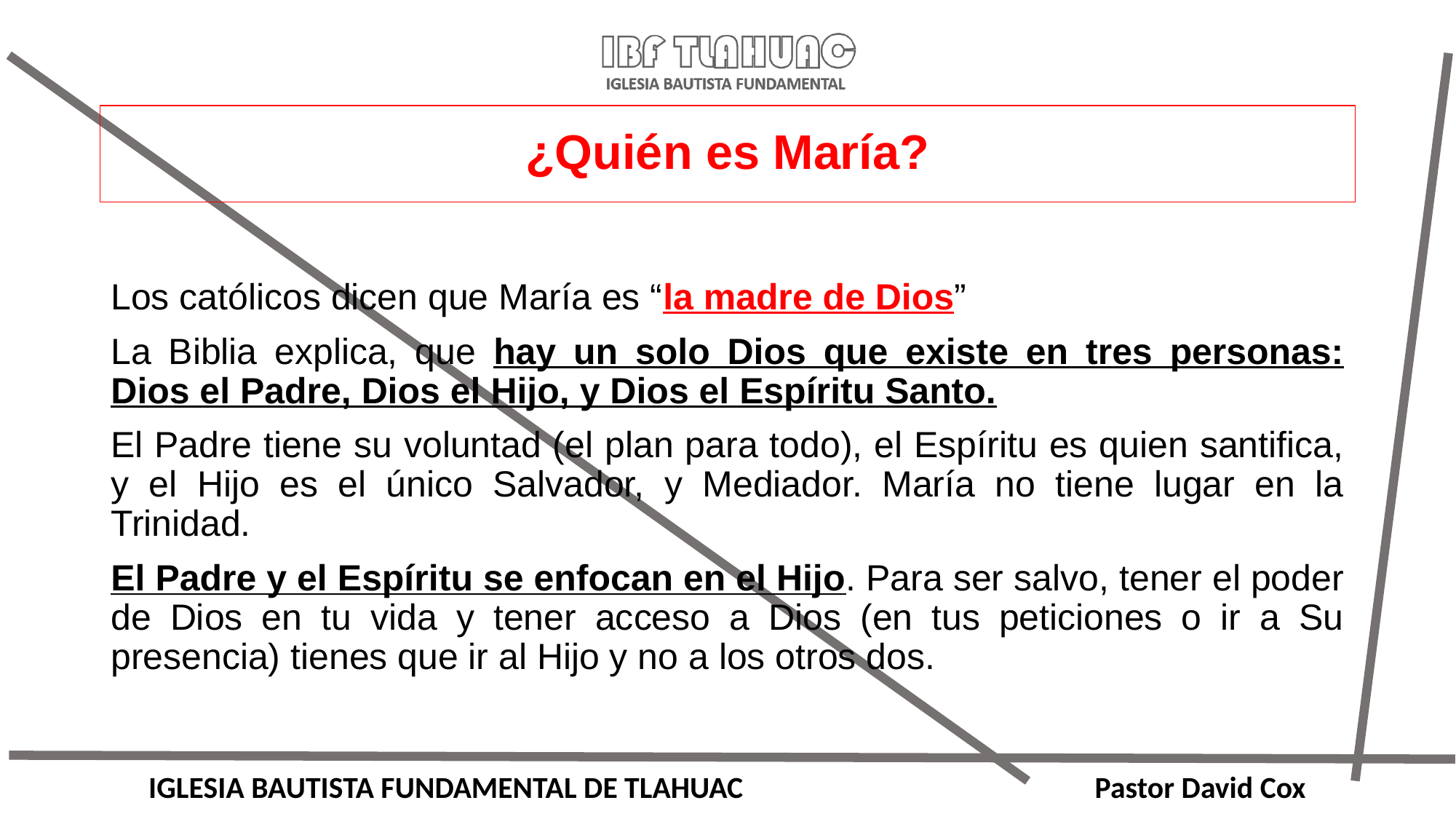

# ¿Quién es María?
Los católicos dicen que María es “la madre de Dios”
La Biblia explica, que hay un solo Dios que existe en tres personas: Dios el Padre, Dios el Hijo, y Dios el Espíritu Santo.
El Padre tiene su voluntad (el plan para todo), el Espíritu es quien santifica, y el Hijo es el único Salvador, y Mediador. María no tiene lugar en la Trinidad.
El Padre y el Espíritu se enfocan en el Hijo. Para ser salvo, tener el poder de Dios en tu vida y tener acceso a Dios (en tus peticiones o ir a Su presencia) tienes que ir al Hijo y no a los otros dos.
IGLESIA BAUTISTA FUNDAMENTAL DE TLAHUAC                                                   Pastor David Cox